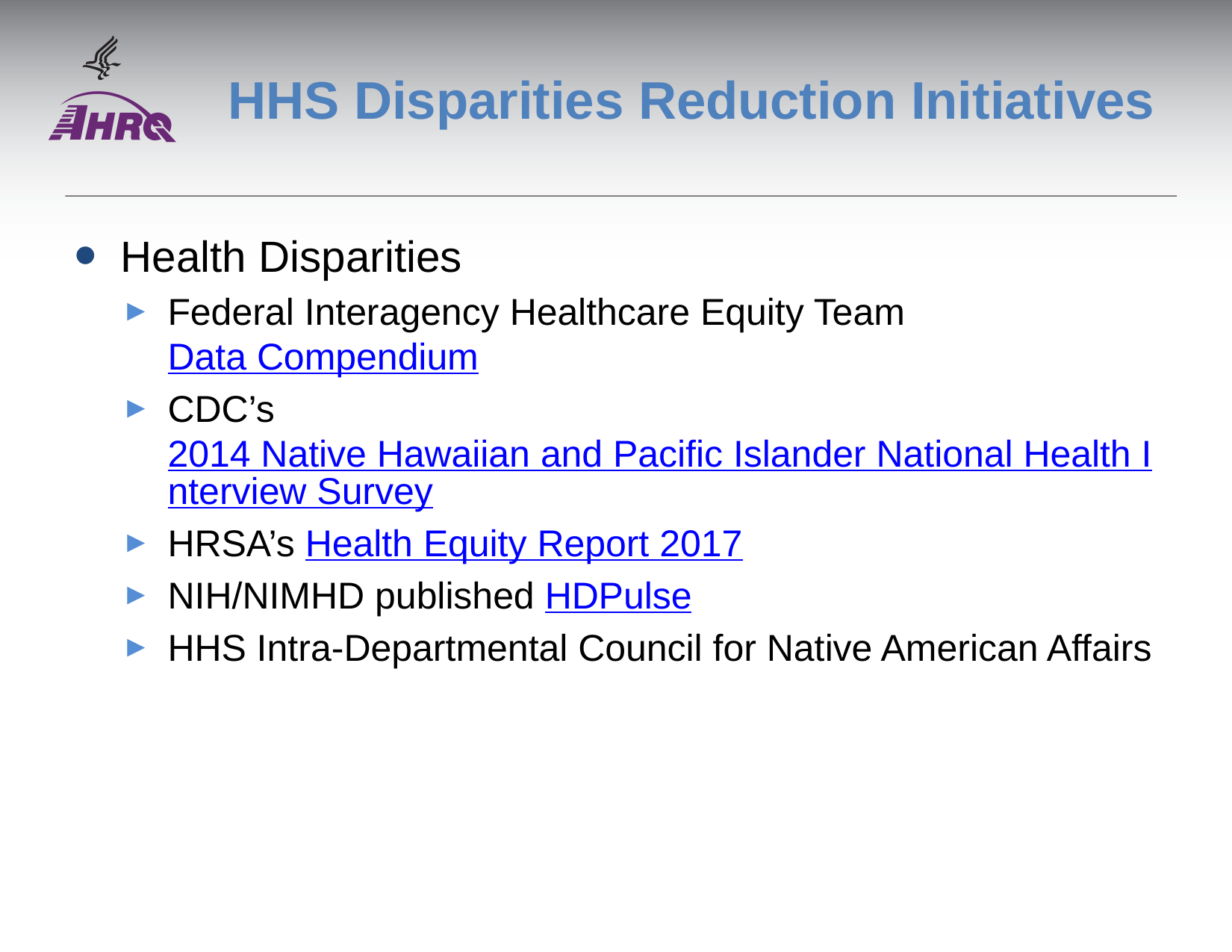

# HHS Disparities Reduction Initiatives
Health Disparities
Federal Interagency Healthcare Equity Team Data Compendium
CDC’s 2014 Native Hawaiian and Pacific Islander National Health Interview Survey
HRSA’s Health Equity Report 2017
NIH/NIMHD published HDPulse
HHS Intra-Departmental Council for Native American Affairs